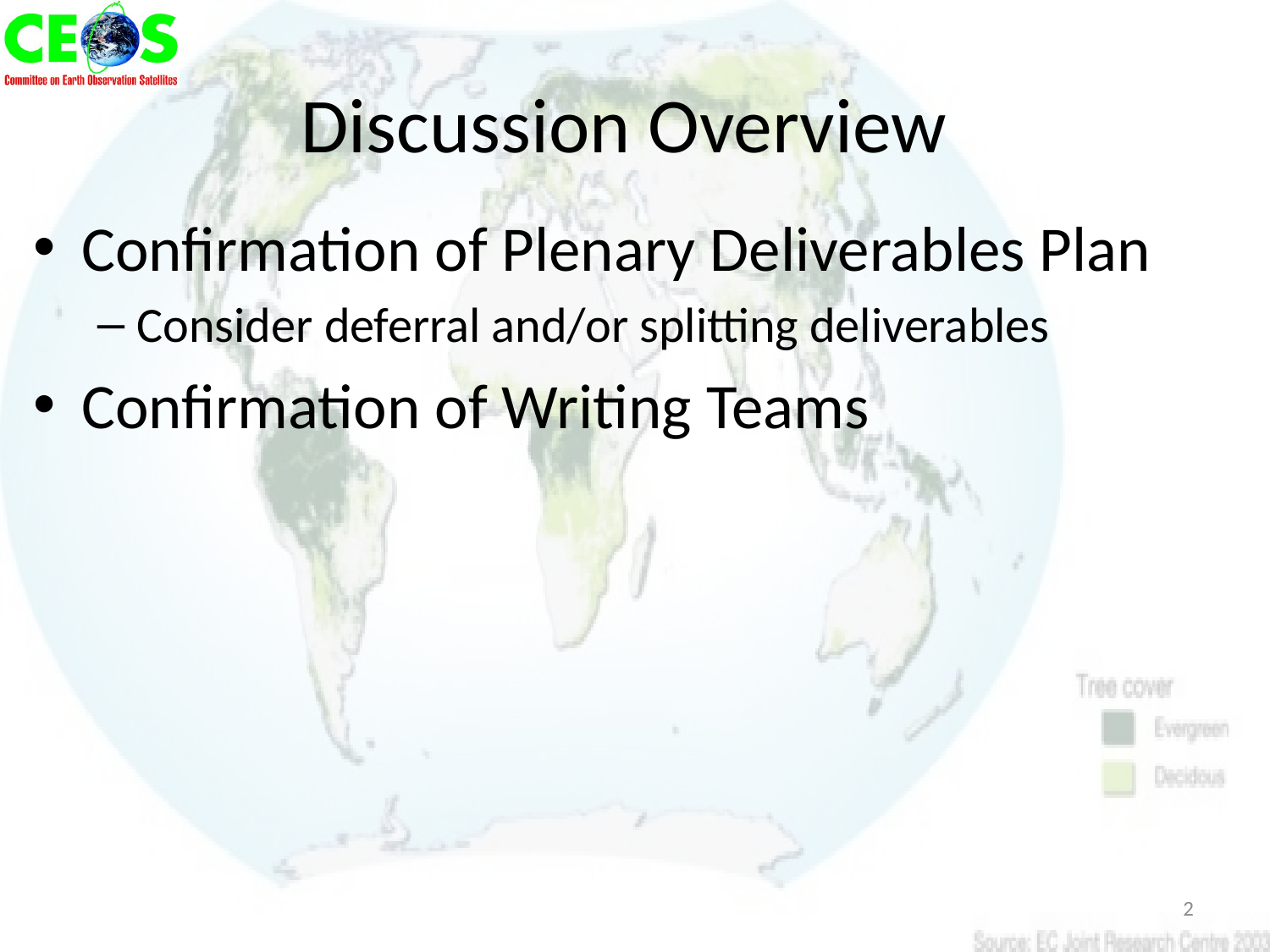

# Discussion Overview
Confirmation of Plenary Deliverables Plan
Consider deferral and/or splitting deliverables
Confirmation of Writing Teams
2